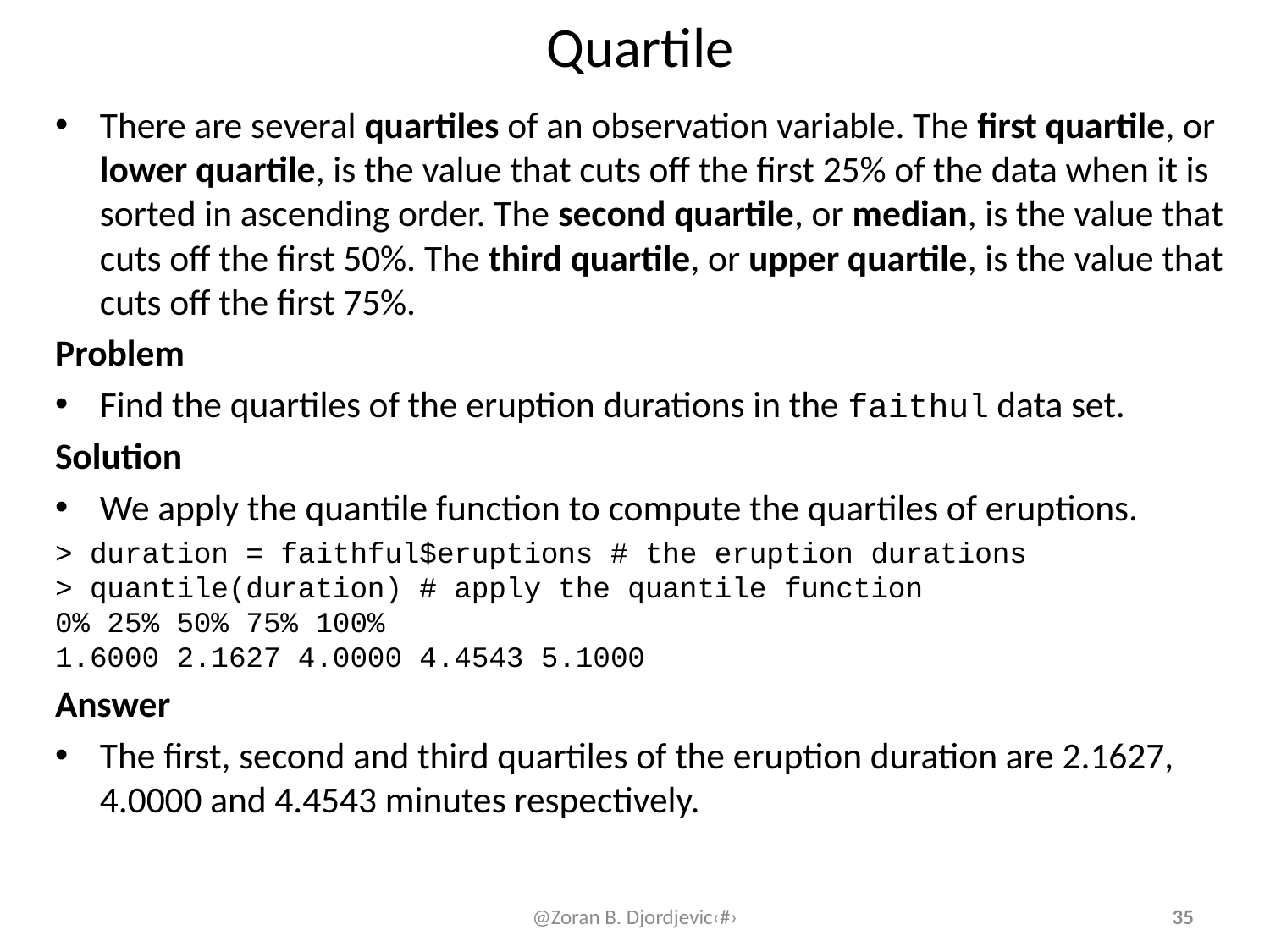

# Quartile
There are several quartiles of an observation variable. The first quartile, or lower quartile, is the value that cuts off the first 25% of the data when it is sorted in ascending order. The second quartile, or median, is the value that cuts off the first 50%. The third quartile, or upper quartile, is the value that cuts off the first 75%.
Problem
Find the quartiles of the eruption durations in the faithul data set.
Solution
We apply the quantile function to compute the quartiles of eruptions.
> duration = faithful$eruptions # the eruption durations
> quantile(duration) # apply the quantile function
0% 25% 50% 75% 100%
1.6000 2.1627 4.0000 4.4543 5.1000
Answer
The first, second and third quartiles of the eruption duration are 2.1627, 4.0000 and 4.4543 minutes respectively.

@Zoran B. Djordjevic‹#›
35